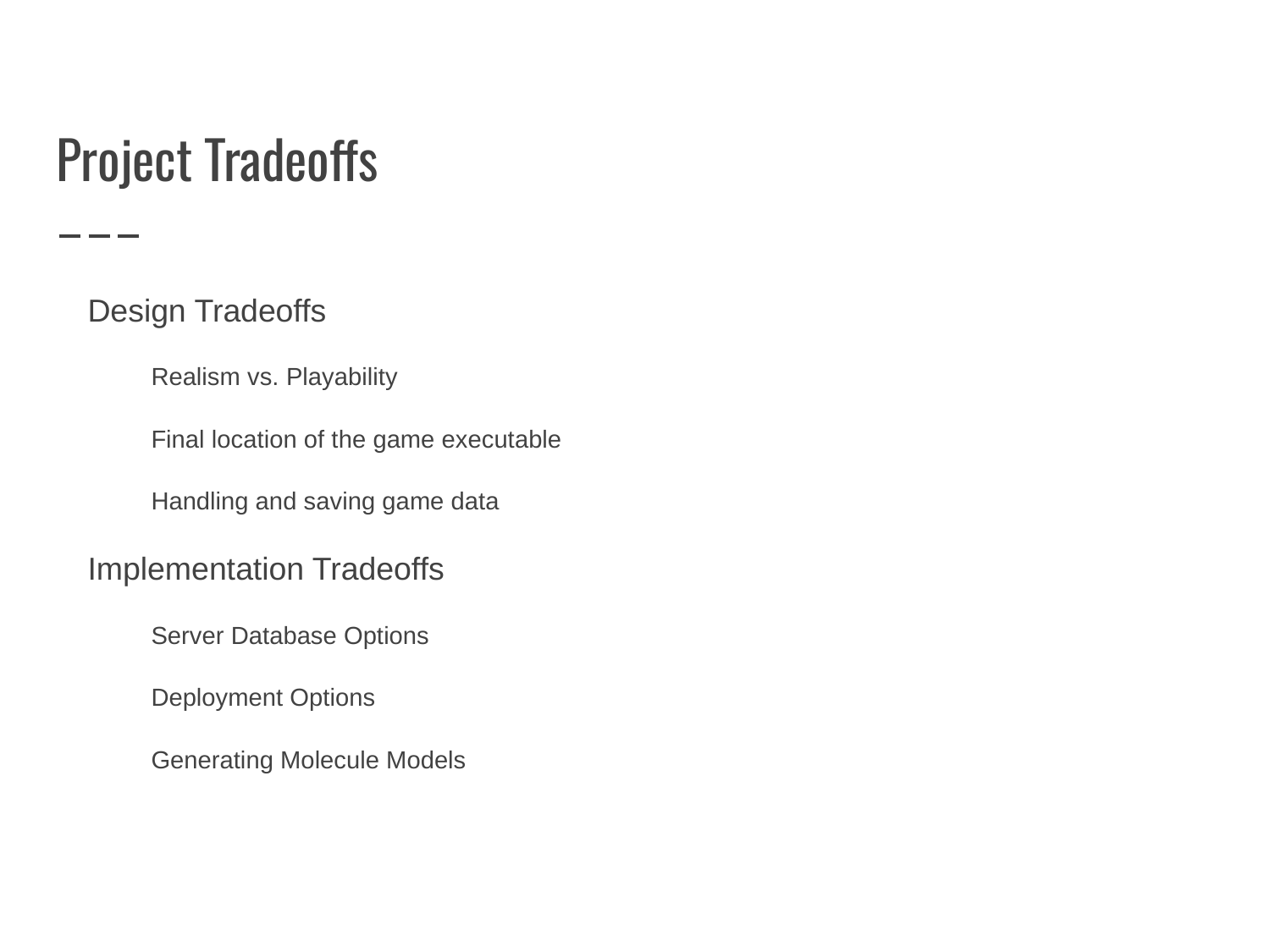

# Project Tradeoffs
Design Tradeoffs
Realism vs. Playability
Final location of the game executable
Handling and saving game data
Implementation Tradeoffs
Server Database Options
Deployment Options
Generating Molecule Models